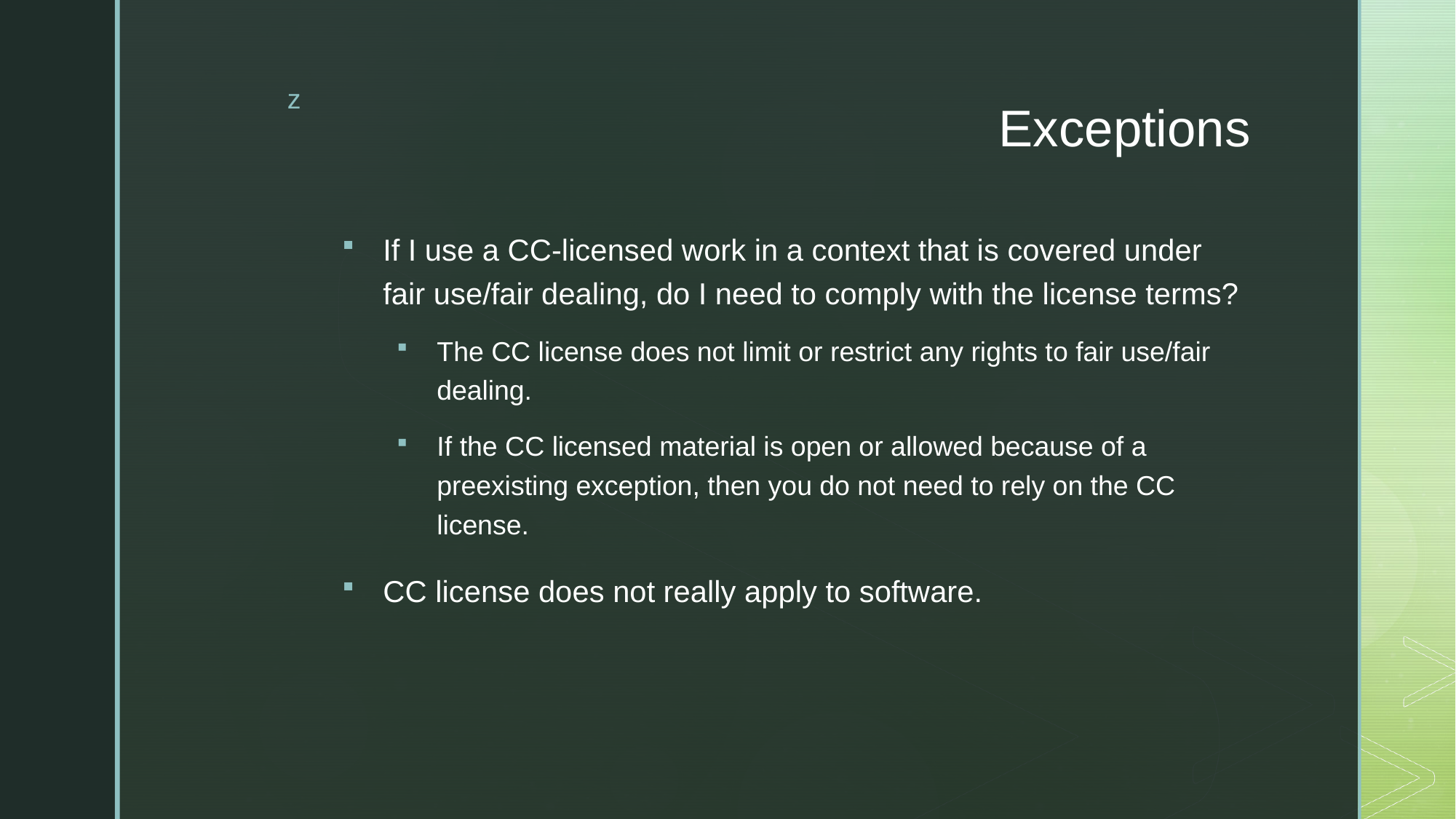

# Exceptions
If I use a CC-licensed work in a context that is covered under fair use/fair dealing, do I need to comply with the license terms?
The CC license does not limit or restrict any rights to fair use/fair dealing.
If the CC licensed material is open or allowed because of a preexisting exception, then you do not need to rely on the CC license.
CC license does not really apply to software.